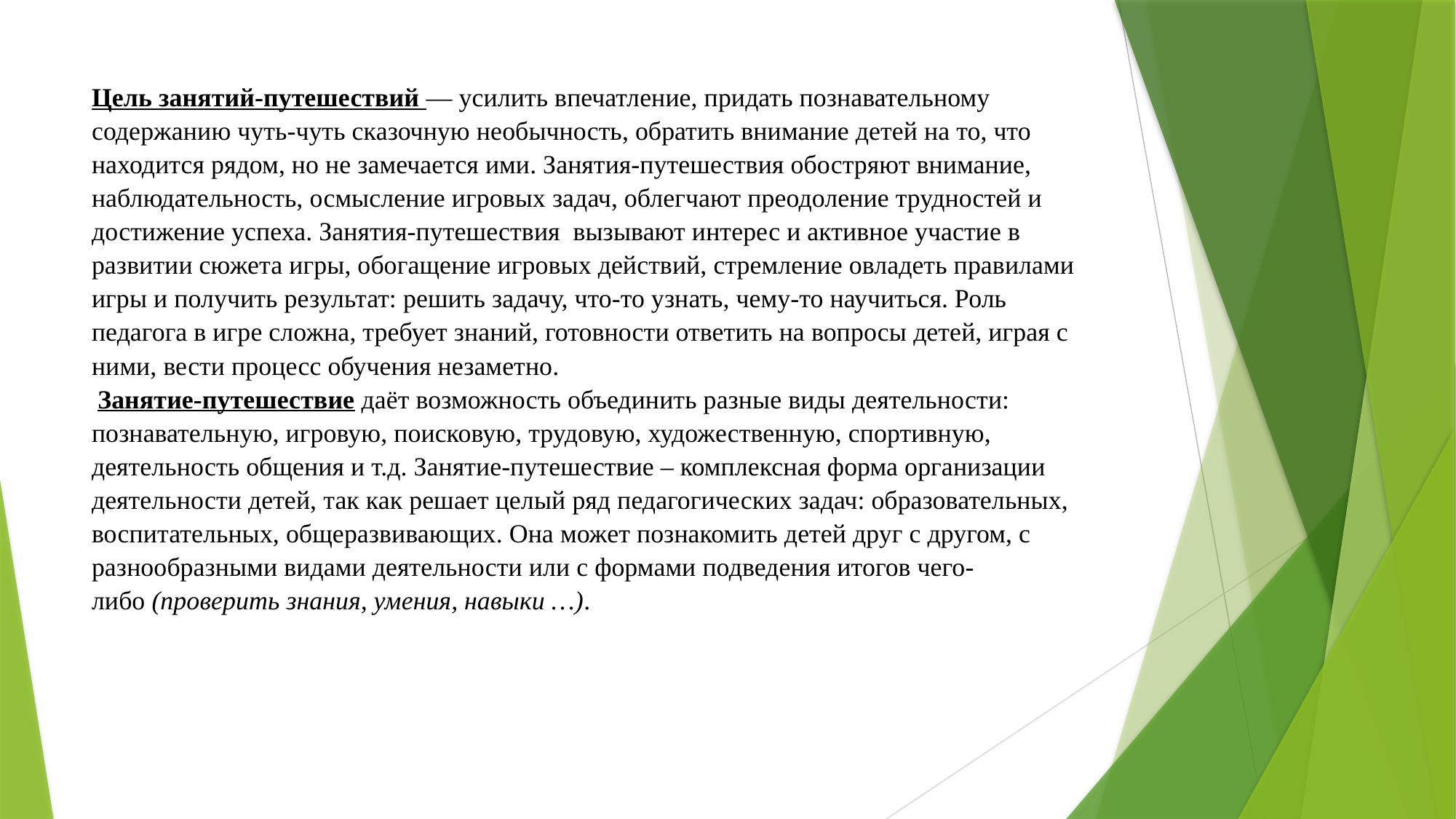

# Цель занятий-путешествий — усилить впечатление, придать познавательному содержанию чуть-чуть сказочную необычность, обратить внимание детей на то, что находится рядом, но не замечается ими. Занятия-путешествия обостряют внимание, наблюдательность, осмысление игровых задач, облегчают преодоление трудностей и достижение успеха. Занятия-путешествия  вызывают интерес и активное участие в развитии сюжета игры, обогащение игровых действий, стремление овладеть правилами игры и получить результат: решить задачу, что-то узнать, чему-то научиться. Роль педагога в игре сложна, требует знаний, готовности ответить на вопросы детей, играя с ними, вести процесс обучения незаметно. Занятие-путешествие даёт возможность объединить разные виды деятельности: познавательную, игровую, поисковую, трудовую, художественную, спортивную, деятельность общения и т.д. Занятие-путешествие – комплексная форма организации деятельности детей, так как решает целый ряд педагогических задач: образовательных, воспитательных, общеразвивающих. Она может познакомить детей друг с другом, с разнообразными видами деятельности или с формами подведения итогов чего-либо (проверить знания, умения, навыки …).